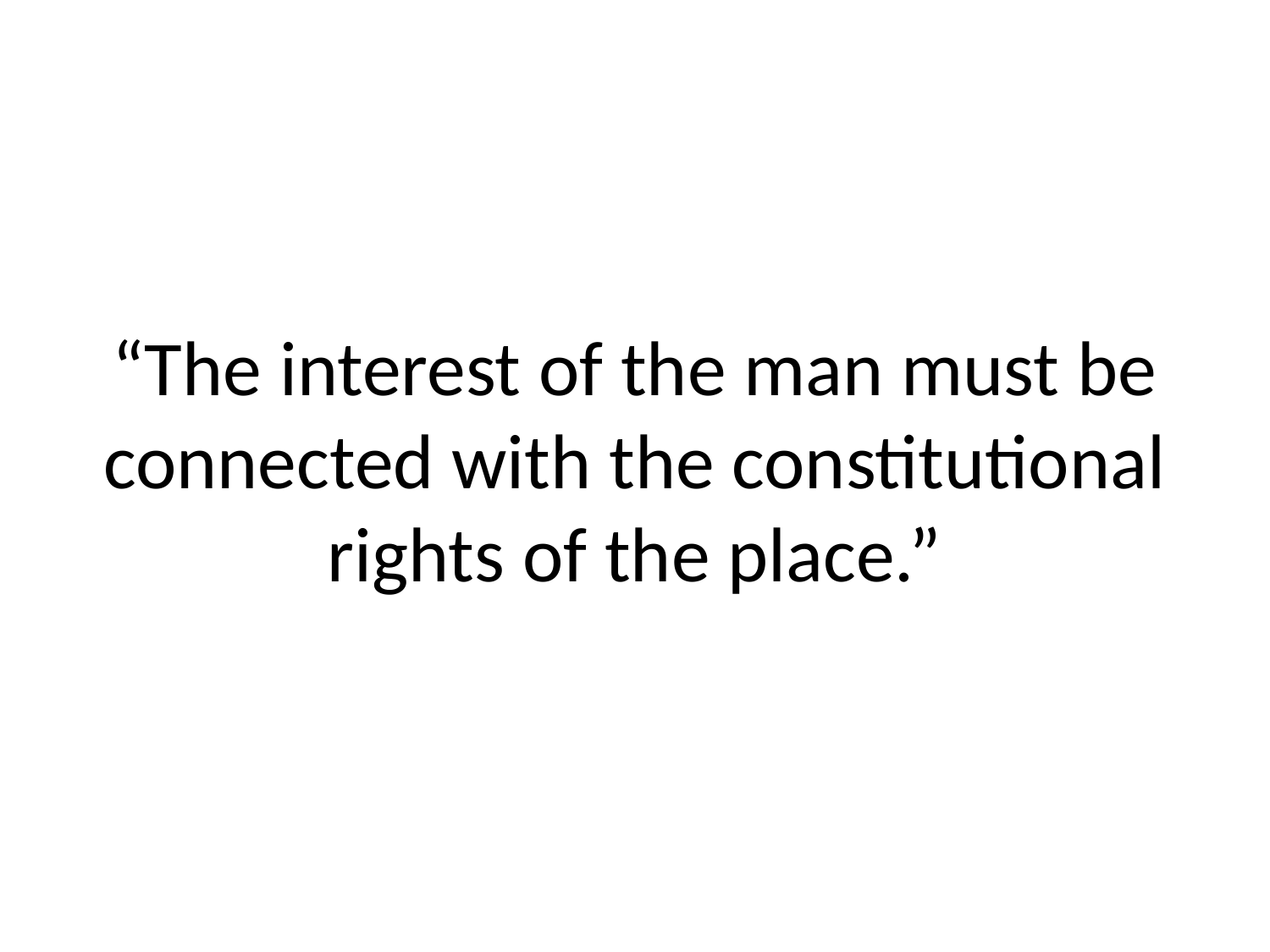

# “The interest of the man must be connected with the constitutional rights of the place.”